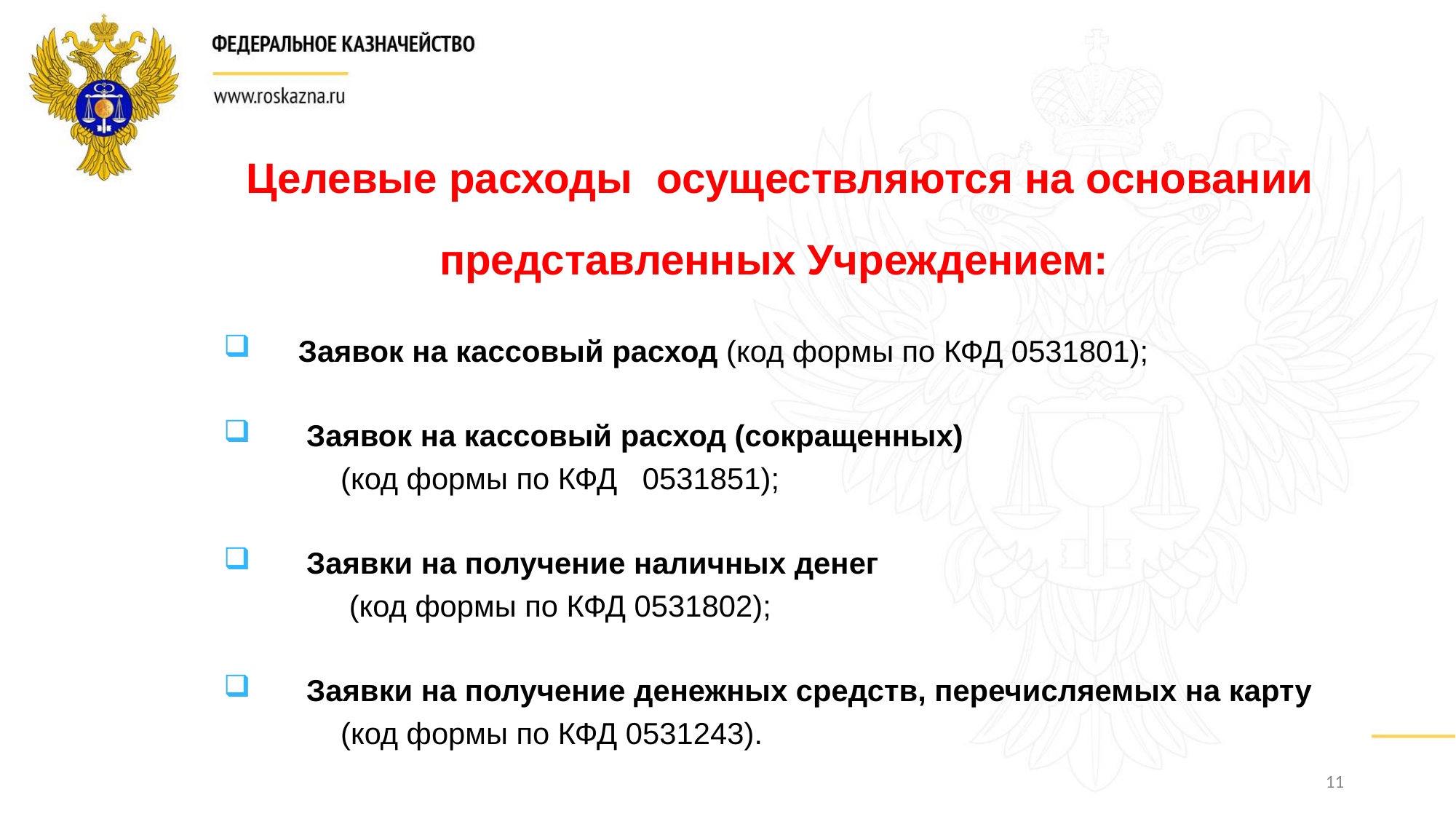

Целевые расходы  осуществляются на основании
представленных Учреждением:

     Заявок на кассовый расход (код формы по КФД 0531801);

      Заявок на кассовый расход (сокращенных)
              (код формы по КФД   0531851);

      Заявки на получение наличных денег
               (код формы по КФД 0531802);

      Заявки на получение денежных средств, перечисляемых на карту
              (код формы по КФД 0531243).
11